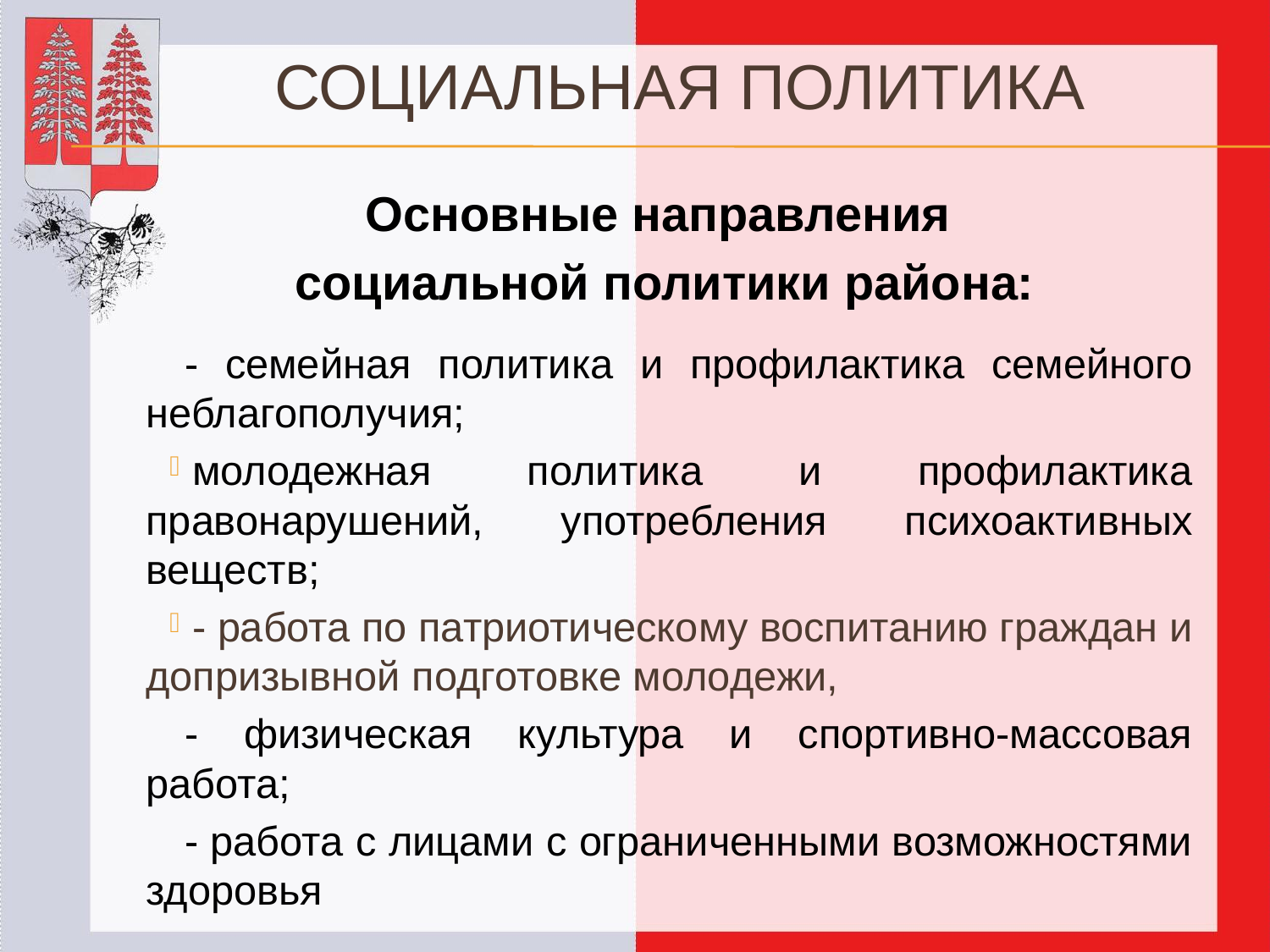

# СОЦИАЛЬНАЯ ПОЛИТИКА
Основные направления
социальной политики района:

- семейная политика и профилактика семейного неблагополучия;
молодежная политика и профилактика правонарушений, употребления психоактивных веществ;
- работа по патриотическому воспитанию граждан и допризывной подготовке молодежи,
- физическая культура и спортивно-массовая работа;
- работа с лицами с ограниченными возможностями здоровья